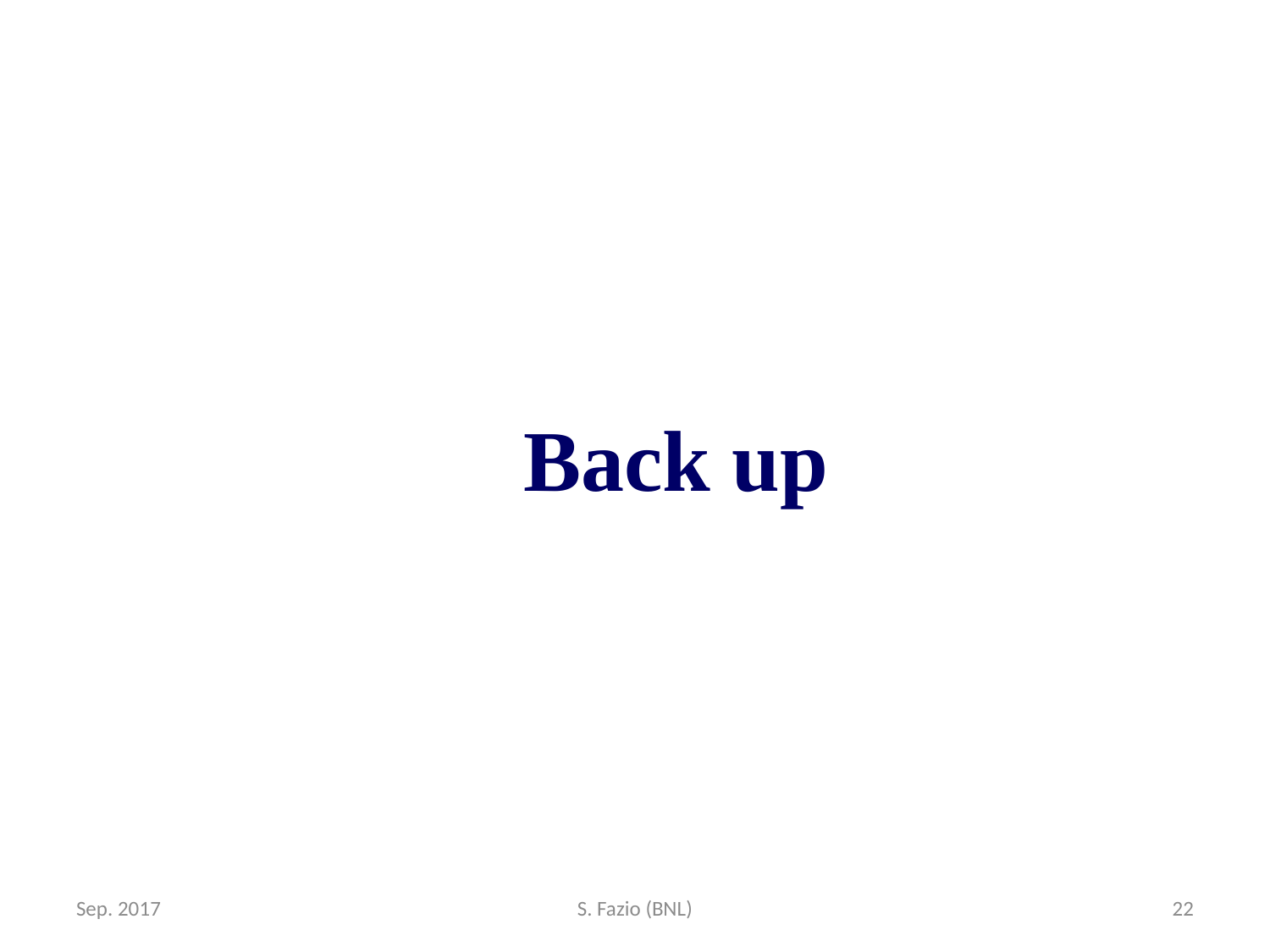

Back up
Sep. 2017
S. Fazio (BNL)
22